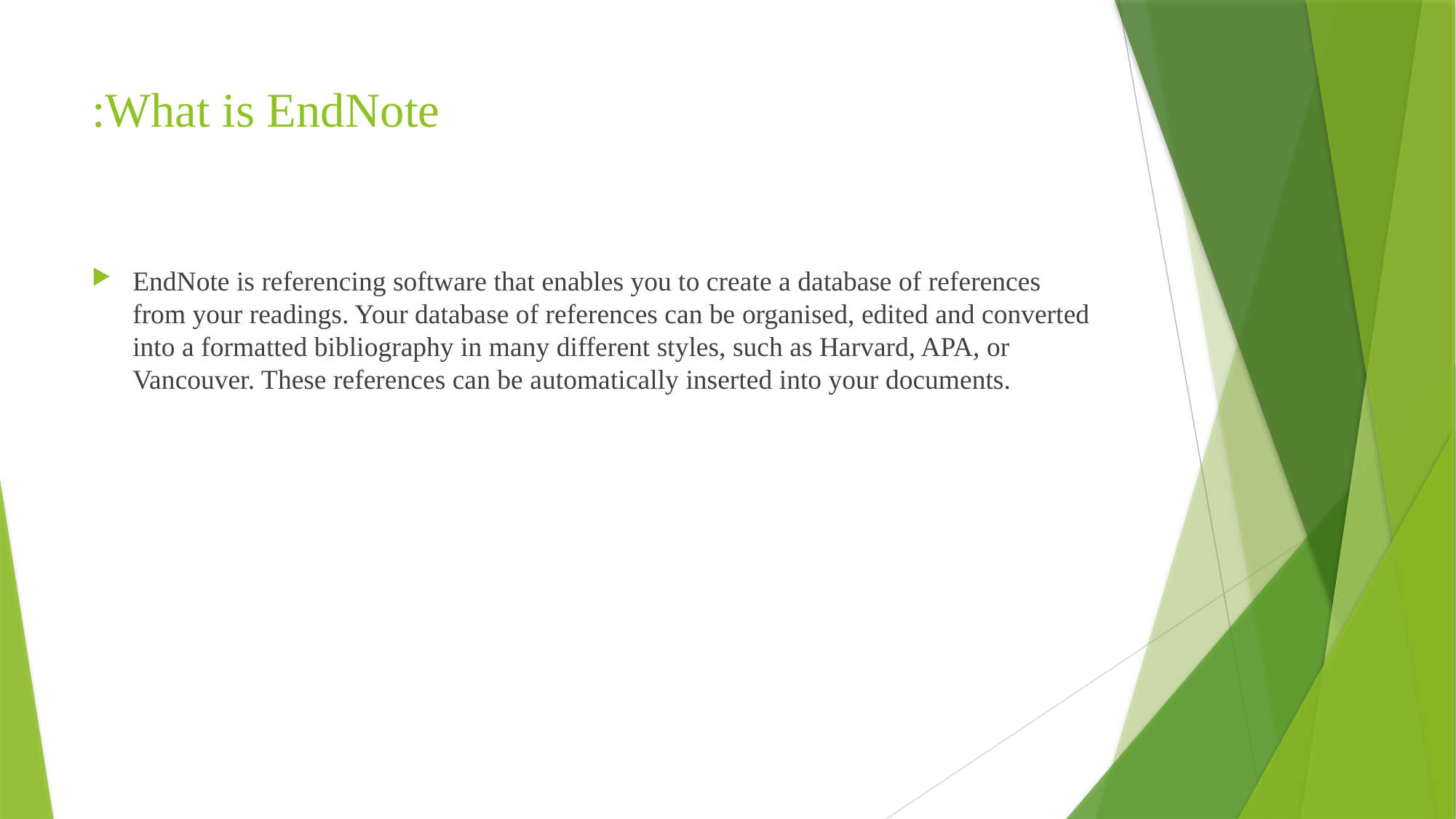

# What is EndNote:
EndNote is referencing software that enables you to create a database of references from your readings. Your database of references can be organised, edited and converted into a formatted bibliography in many different styles, such as Harvard, APA, or Vancouver. These references can be automatically inserted into your documents.